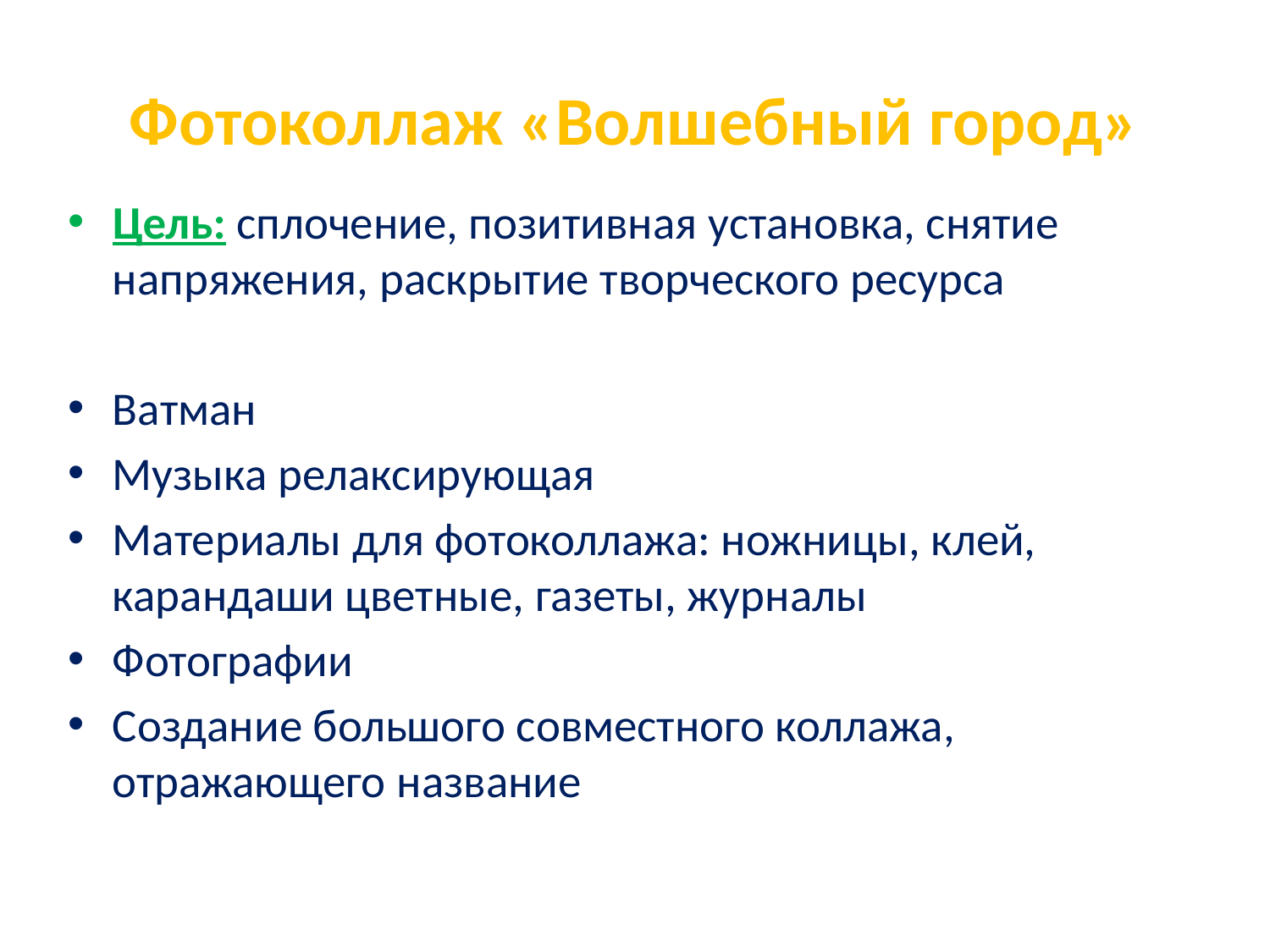

# Фотоколлаж «Волшебный город»
Цель: сплочение, позитивная установка, снятие напряжения, раскрытие творческого ресурса

Ватман
Музыка релаксирующая
Материалы для фотоколлажа: ножницы, клей, карандаши цветные, газеты, журналы
Фотографии
Создание большого совместного коллажа, отражающего название